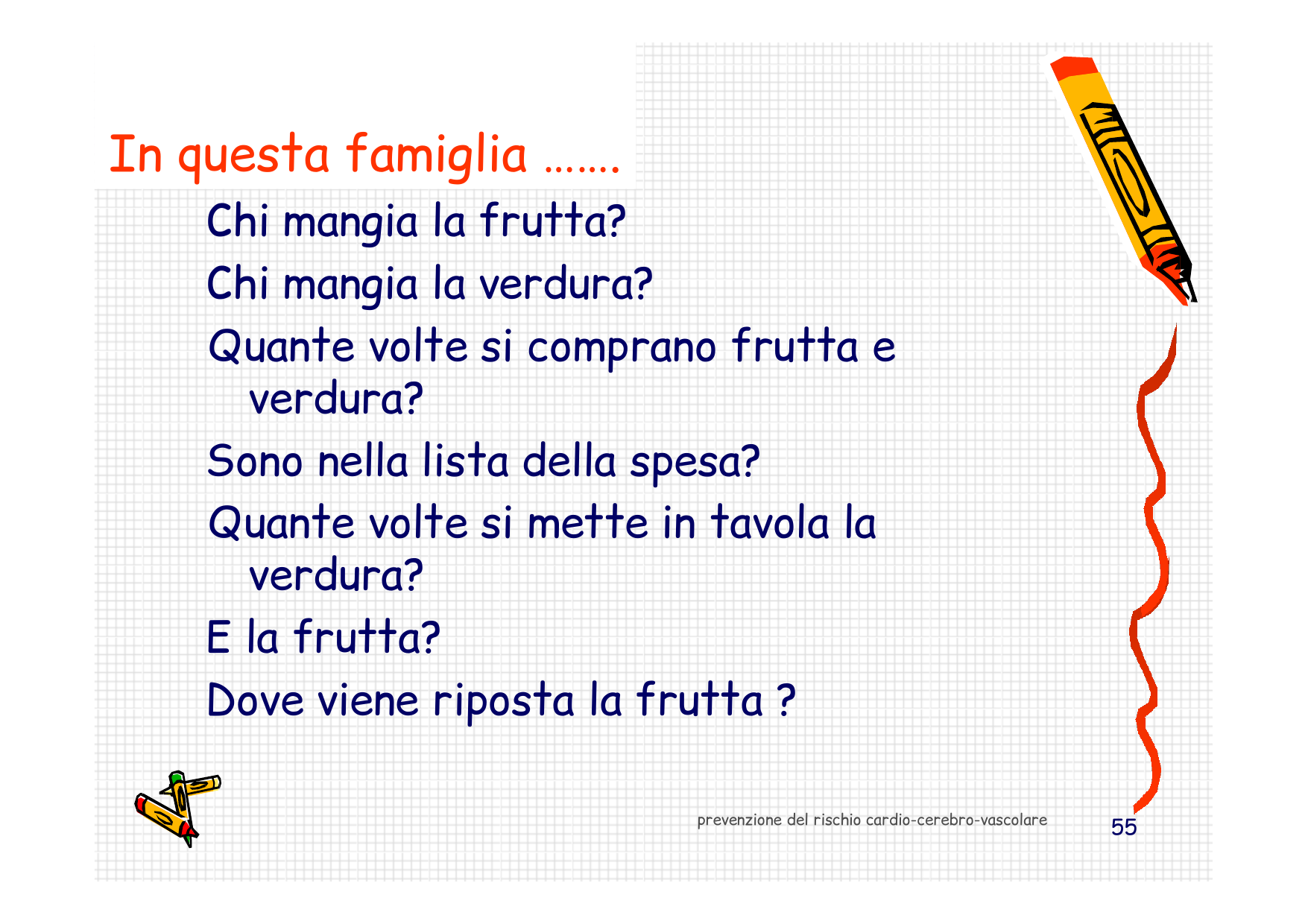

# In questa famiglia …….

Provincia Milano 1

Chi mangia la frutta? Chi mangia la verdura?
Quante volte si comprano frutta e verdura?
Sono nella lista della spesa?
Quante volte si mette in tavola la verdura?
E la frutta?
Dove viene riposta la frutta ?

prevenzione del rischio cardio-cerebro-vascolare

55